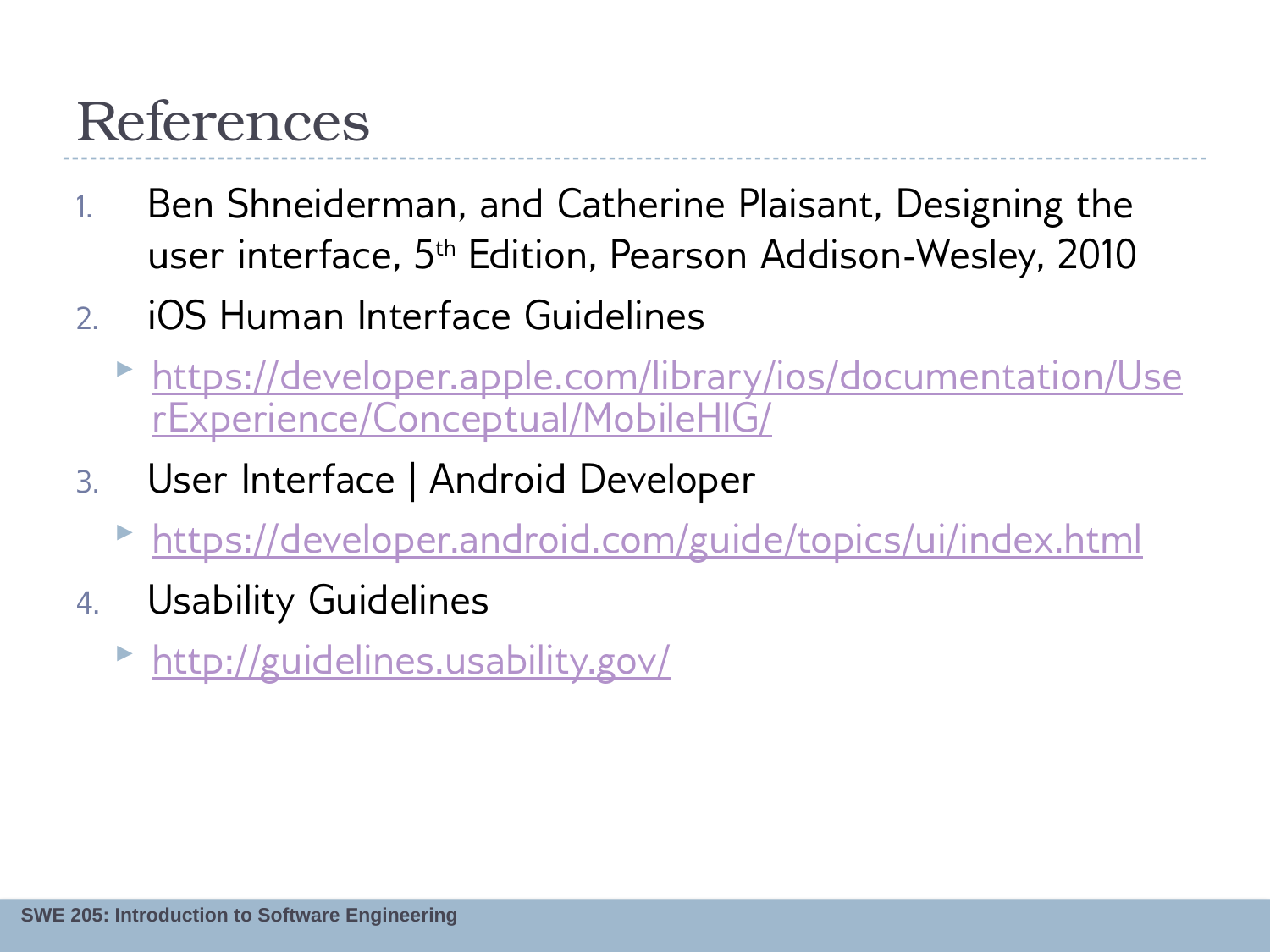

# References
Ben Shneiderman, and Catherine Plaisant, Designing the user interface, 5th Edition, Pearson Addison-Wesley, 2010
iOS Human Interface Guidelines
https://developer.apple.com/library/ios/documentation/UserExperience/Conceptual/MobileHIG/
User Interface | Android Developer
https://developer.android.com/guide/topics/ui/index.html
Usability Guidelines
http://guidelines.usability.gov/